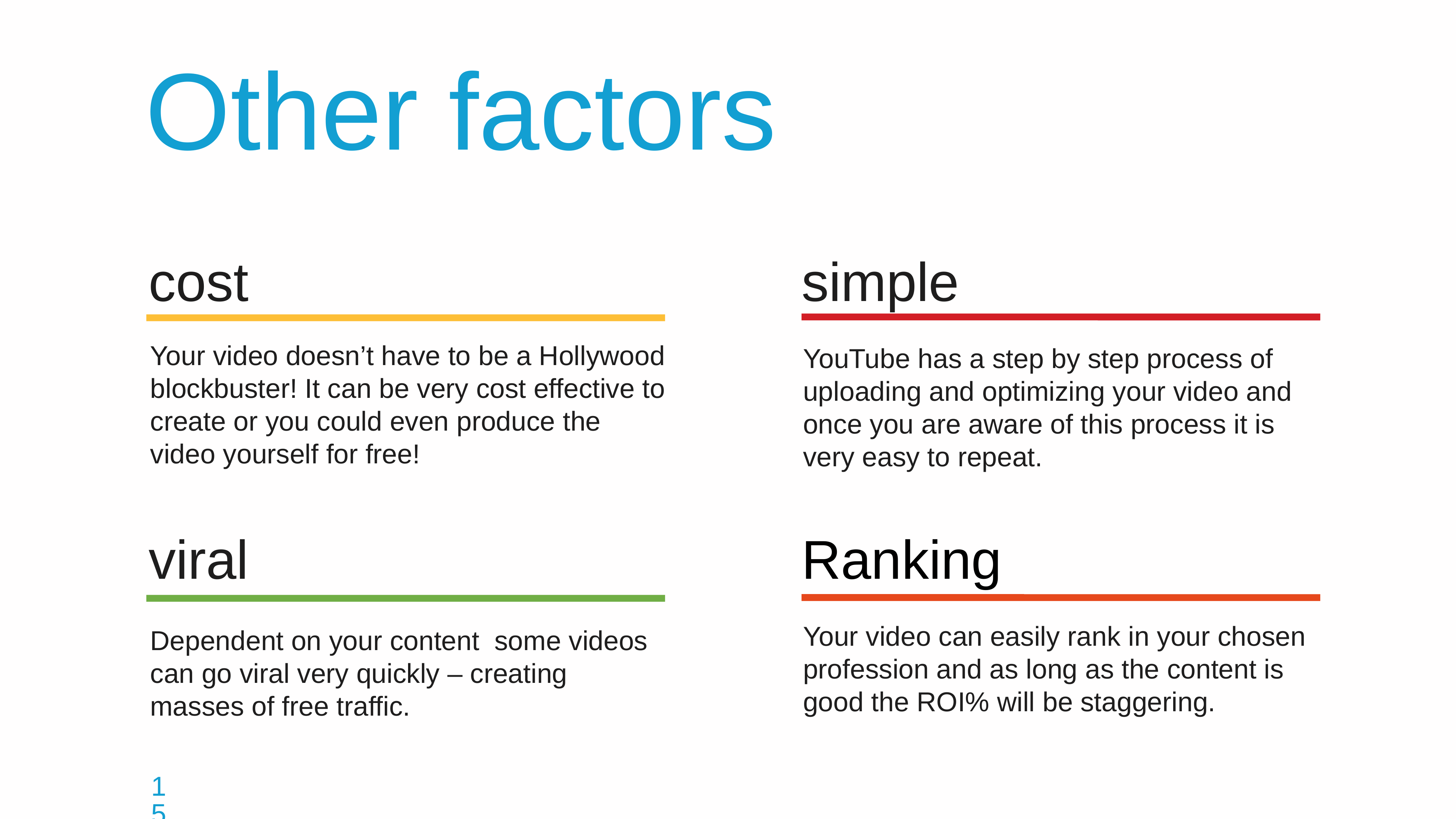

Other factors
cost

Your video doesn’t have to be a Hollywood blockbuster! It can be very cost effective to create or you could even produce the video yourself for free!
simple

YouTube has a step by step process of uploading and optimizing your video and once you are aware of this process it is very easy to repeat.
viral

Dependent on your content  some videos can go viral very quickly – creating masses of free traffic.
Ranking

Your video can easily rank in your chosen profession and as long as the content is good the ROI% will be staggering.
15